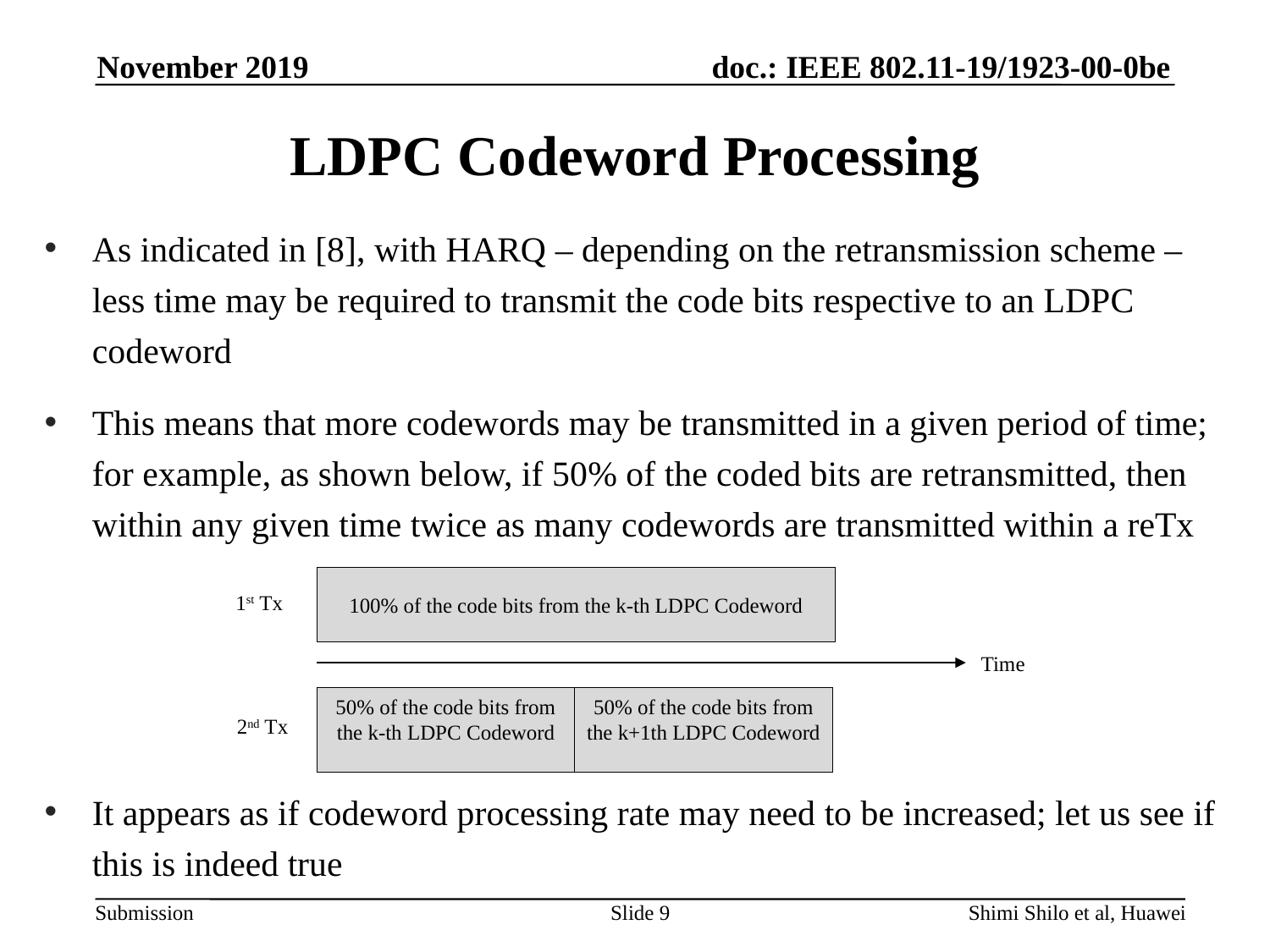

November 2019
# LDPC Codeword Processing
As indicated in [8], with HARQ – depending on the retransmission scheme – less time may be required to transmit the code bits respective to an LDPC codeword
This means that more codewords may be transmitted in a given period of time; for example, as shown below, if 50% of the coded bits are retransmitted, then within any given time twice as many codewords are transmitted within a reTx

It appears as if codeword processing rate may need to be increased; let us see if this is indeed true
1st Tx
100% of the code bits from the k-th LDPC Codeword
Time
50% of the code bits from the k-th LDPC Codeword
50% of the code bits from the k+1th LDPC Codeword
2nd Tx
Slide 9
Shimi Shilo et al, Huawei